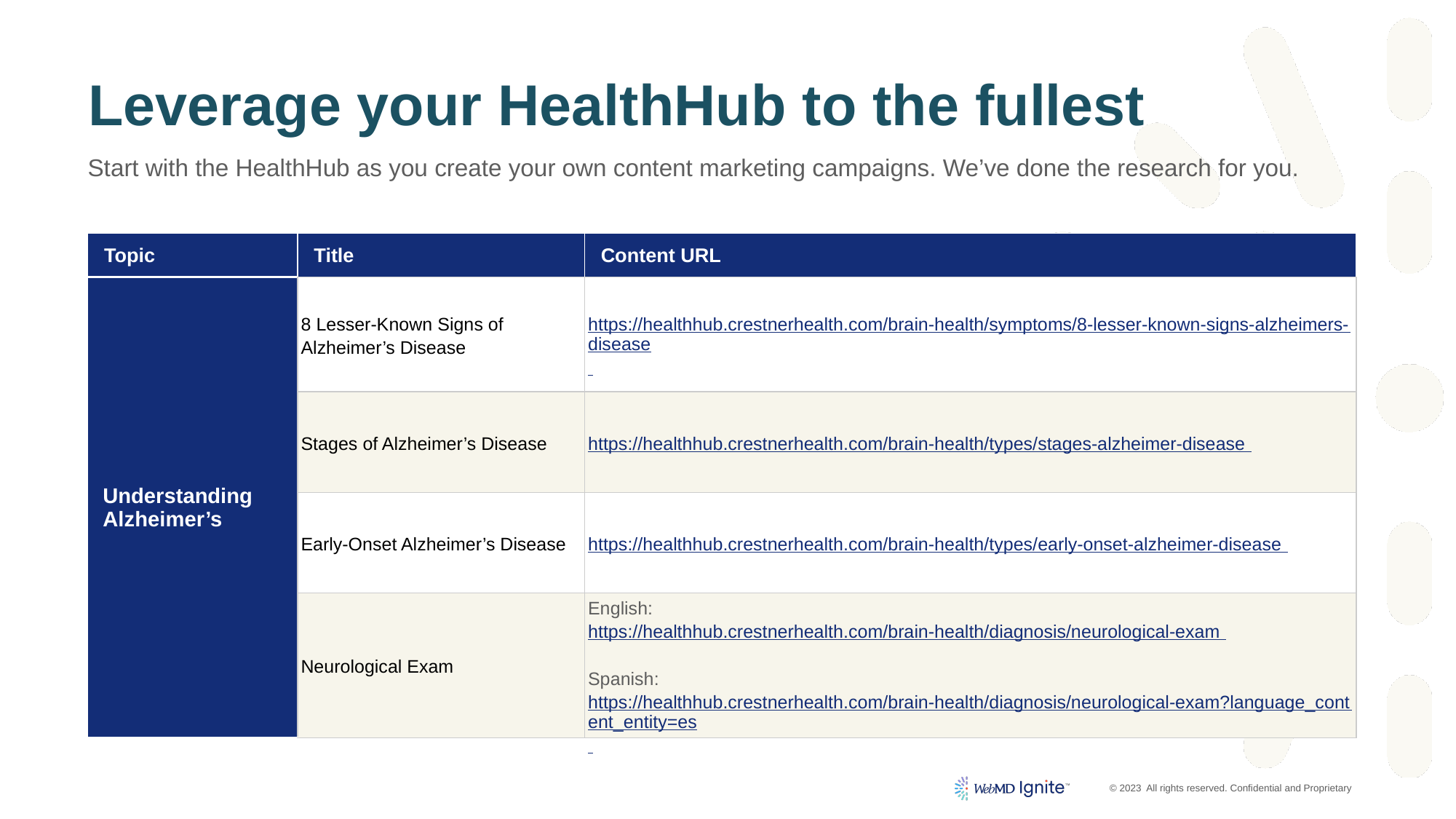

# Leverage your HealthHub to the fullest
Start with the HealthHub as you create your own content marketing campaigns. We’ve done the research for you.
| Topic | Title | Content URL |
| --- | --- | --- |
| Understanding Alzheimer’s | 8 Lesser-Known Signs of Alzheimer’s Disease | https://healthhub.crestnerhealth.com/brain-health/symptoms/8-lesser-known-signs-alzheimers-disease |
|  | Stages of Alzheimer’s Disease | https://healthhub.crestnerhealth.com/brain-health/types/stages-alzheimer-disease |
|  | Early-Onset Alzheimer’s Disease | https://healthhub.crestnerhealth.com/brain-health/types/early-onset-alzheimer-disease |
|  | Neurological Exam | English: https://healthhub.crestnerhealth.com/brain-health/diagnosis/neurological-exam Spanish: https://healthhub.crestnerhealth.com/brain-health/diagnosis/neurological-exam?language\_content\_entity=es |